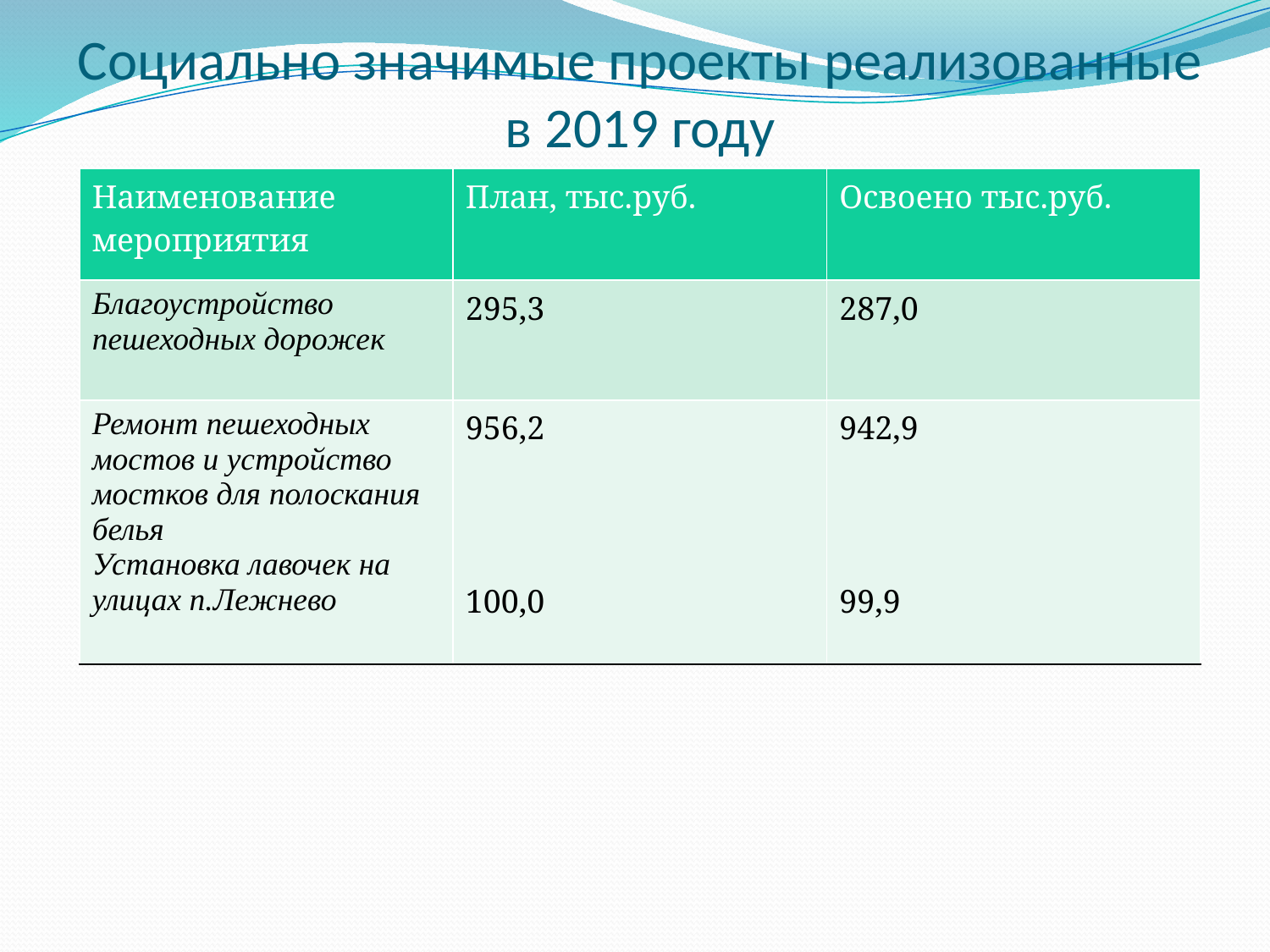

# Социально значимые проекты реализованные в 2019 году
| Наименование мероприятия | План, тыс.руб. | Освоено тыс.руб. |
| --- | --- | --- |
| Благоустройство пешеходных дорожек | 295,3 | 287,0 |
| Ремонт пешеходных мостов и устройство мостков для полоскания белья Установка лавочек на улицах п.Лежнево | 956,2 100,0 | 942,9 99,9 |